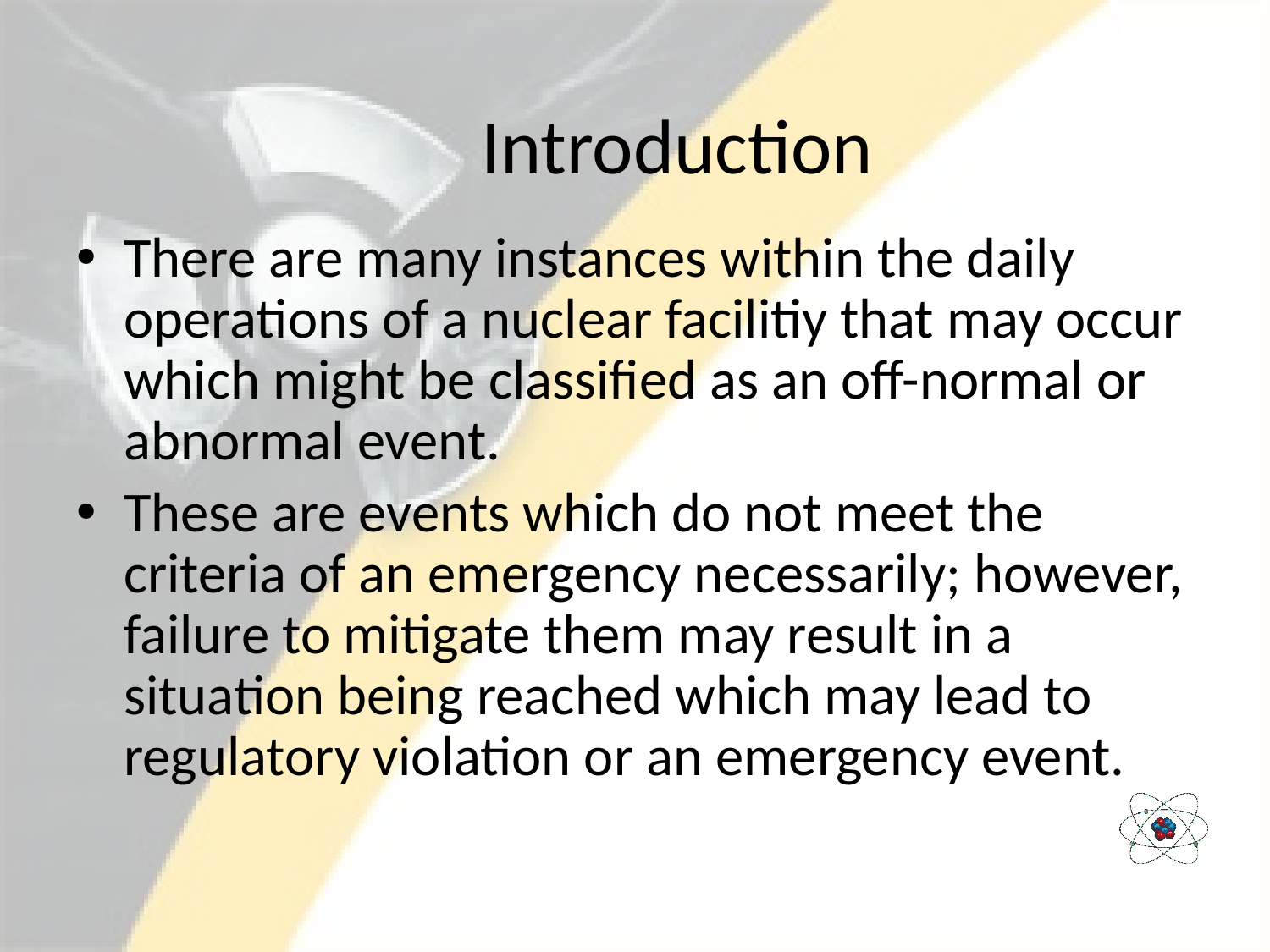

# Introduction
There are many instances within the daily operations of a nuclear facilitiy that may occur which might be classified as an off-normal or abnormal event.
These are events which do not meet the criteria of an emergency necessarily; however, failure to mitigate them may result in a situation being reached which may lead to regulatory violation or an emergency event.